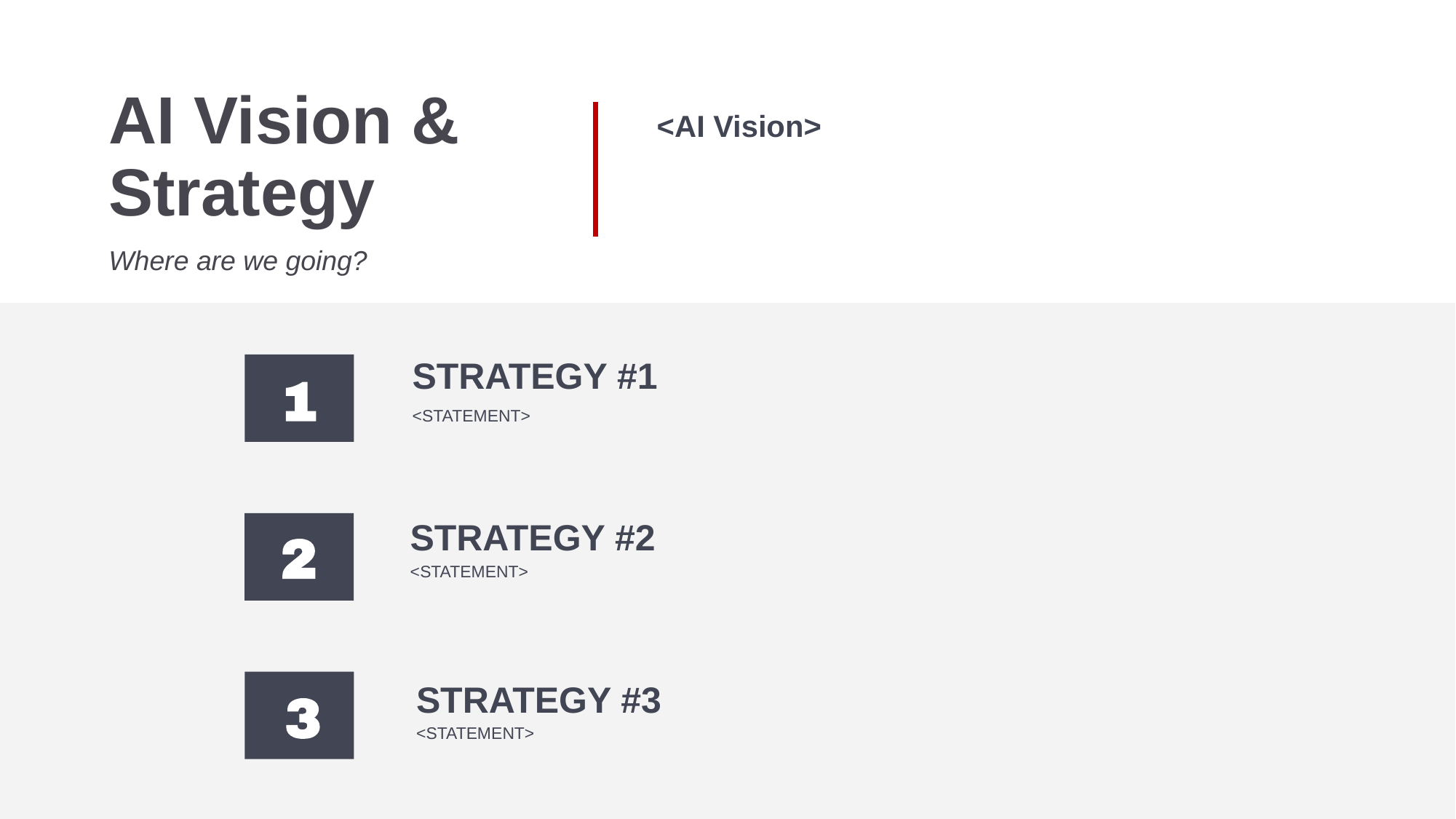

AI Vision & Strategy
Where are we going?
<AI Vision>

STRATEGY #1
<STATEMENT>

1
STRATEGY #2
<STATEMENT>

2
STRATEGY #3
<STATEMENT>

3
21